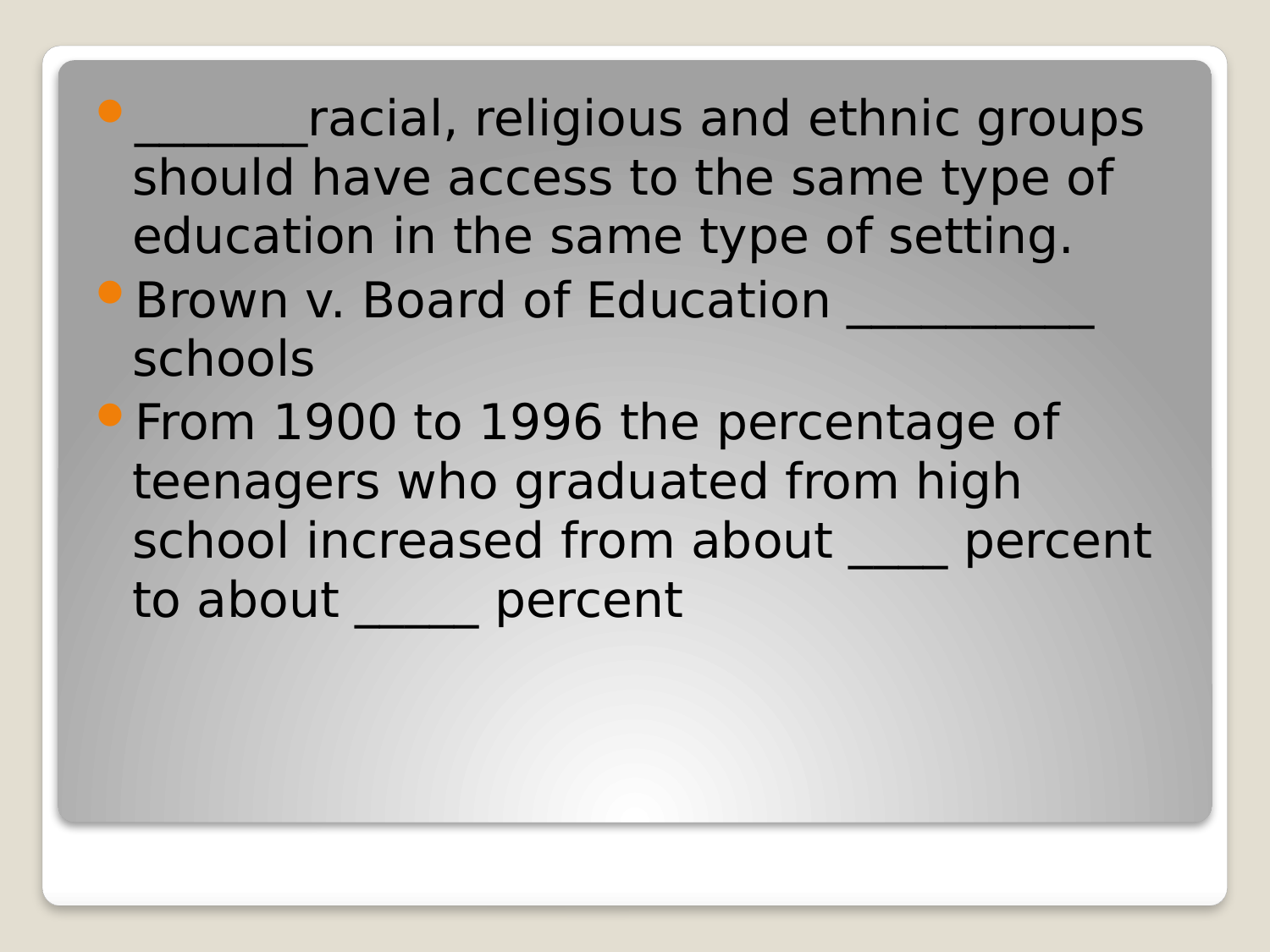

_______racial, religious and ethnic groups should have access to the same type of education in the same type of setting.
Brown v. Board of Education __________ schools
From 1900 to 1996 the percentage of teenagers who graduated from high school increased from about ____ percent to about _____ percent
#